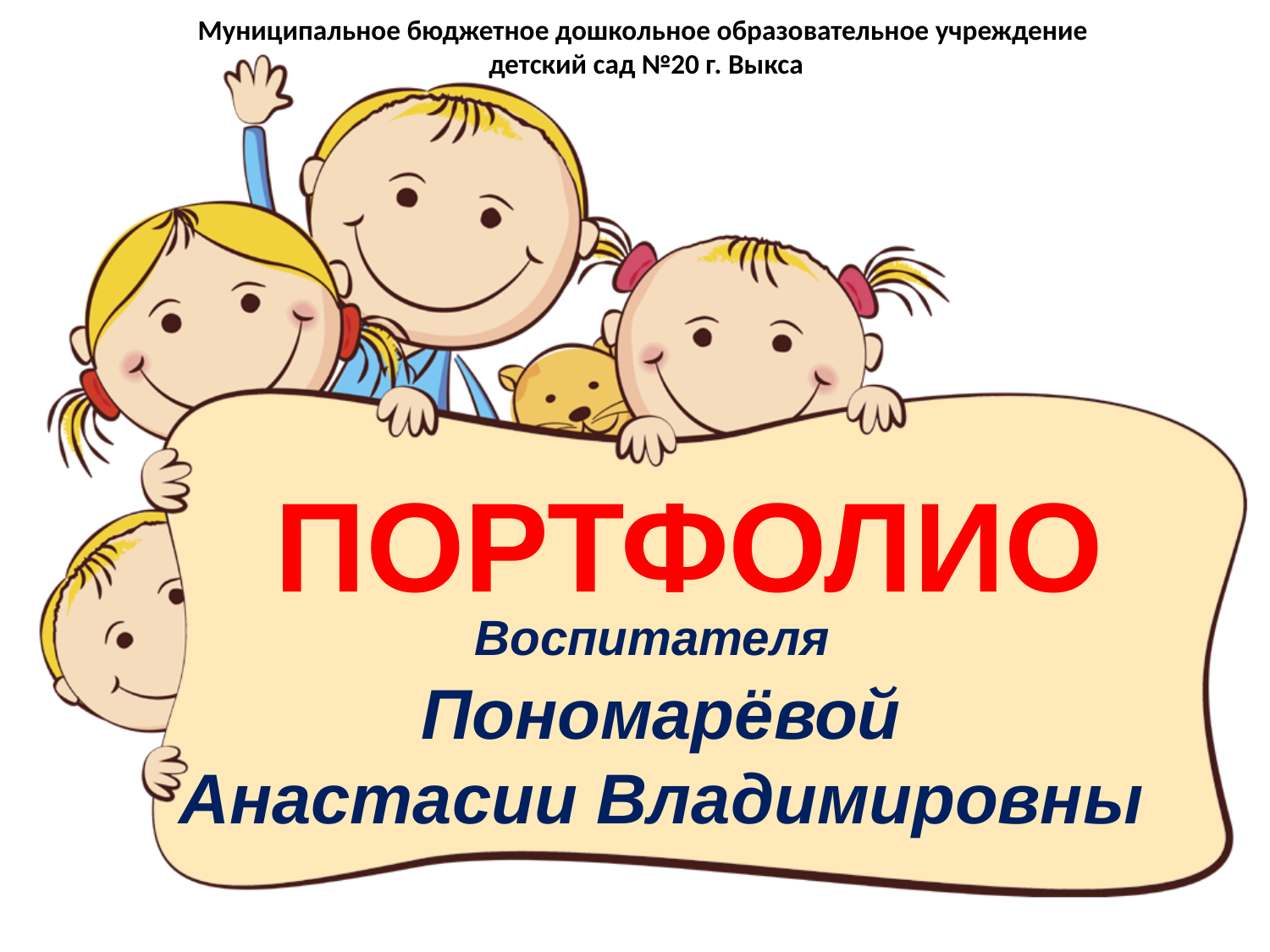

Муниципальное бюджетное дошкольное образовательное учреждение
детский сад №20 г. Выкса
ПОРТФОЛИО
Воспитателя
Пономарёвой
Анастасии Владимировны